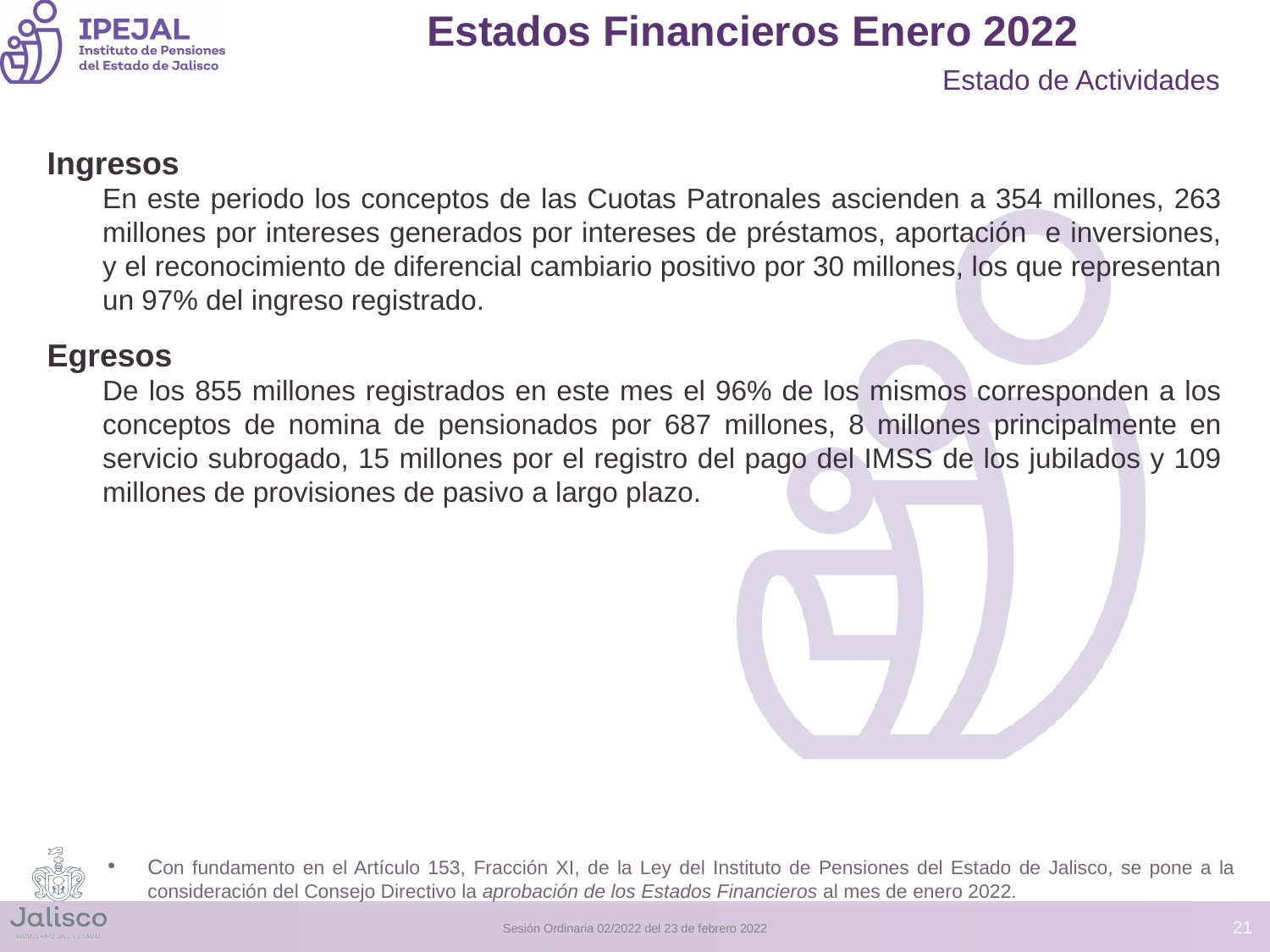

Estados Financieros Enero 2022
Estado de Actividades
Ingresos
En este periodo los conceptos de las Cuotas Patronales ascienden a 354 millones, 263 millones por intereses generados por intereses de préstamos, aportación  e inversiones, y el reconocimiento de diferencial cambiario positivo por 30 millones, los que representan un 97% del ingreso registrado.

Egresos
De los 855 millones registrados en este mes el 96% de los mismos corresponden a los conceptos de nomina de pensionados por 687 millones, 8 millones principalmente en servicio subrogado, 15 millones por el registro del pago del IMSS de los jubilados y 109 millones de provisiones de pasivo a largo plazo.

Con fundamento en el Artículo 153, Fracción XI, de la Ley del Instituto de Pensiones del Estado de Jalisco, se pone a la consideración del Consejo Directivo la aprobación de los Estados Financieros al mes de enero 2022.
21
Sesión Ordinaria 02/2022 del 23 de febrero 2022